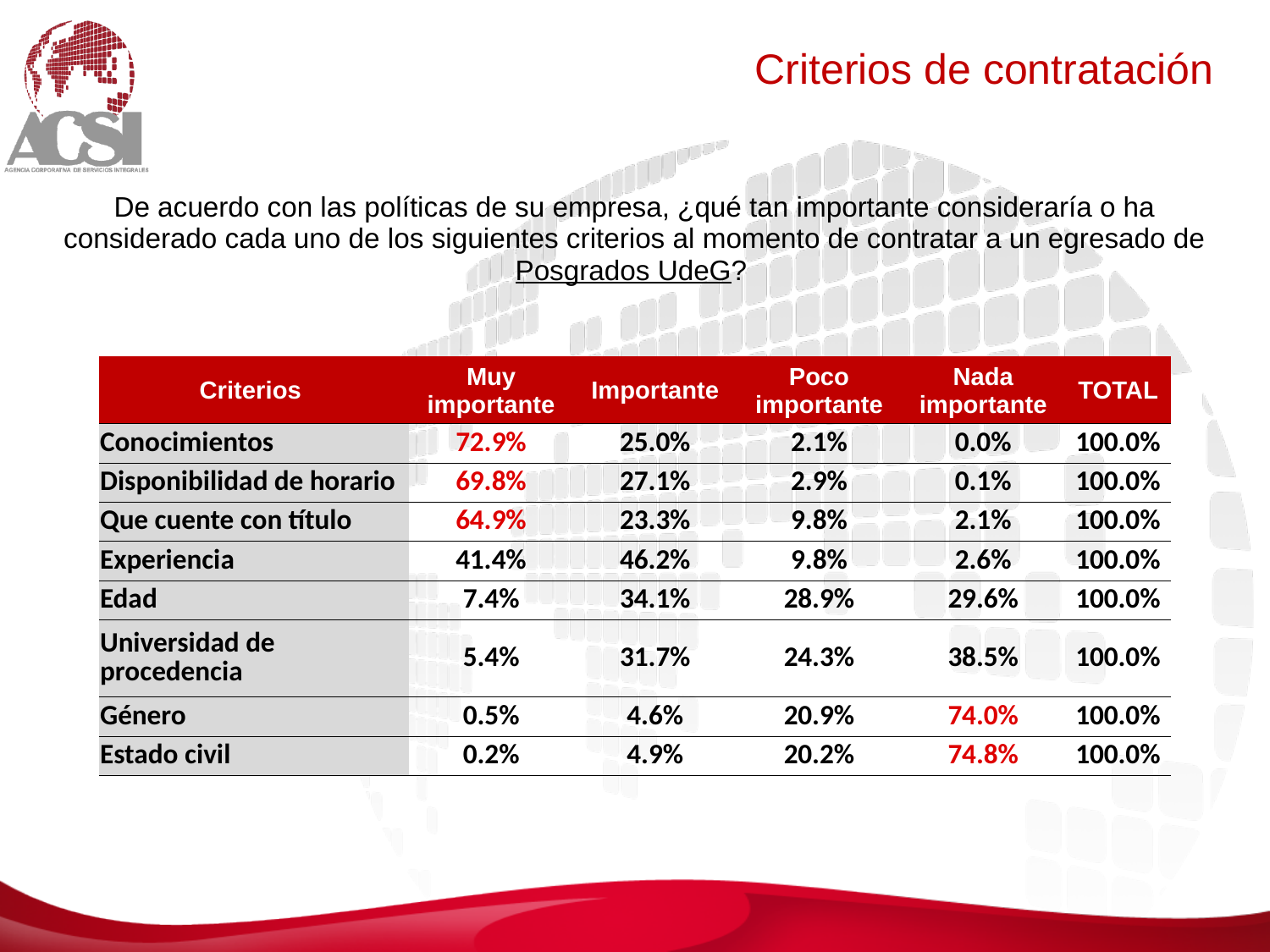

Criterios de contratación
De acuerdo con las políticas de su empresa, ¿qué tan importante consideraría o ha considerado cada uno de los siguientes criterios al momento de contratar a un egresado de Posgrados UdeG?
| Criterios | Muy importante | Importante | Poco importante | Nada importante | TOTAL |
| --- | --- | --- | --- | --- | --- |
| Conocimientos | 72.9% | 25.0% | 2.1% | 0.0% | 100.0% |
| Disponibilidad de horario | 69.8% | 27.1% | 2.9% | 0.1% | 100.0% |
| Que cuente con título | 64.9% | 23.3% | 9.8% | 2.1% | 100.0% |
| Experiencia | 41.4% | 46.2% | 9.8% | 2.6% | 100.0% |
| Edad | 7.4% | 34.1% | 28.9% | 29.6% | 100.0% |
| Universidad de procedencia | 5.4% | 31.7% | 24.3% | 38.5% | 100.0% |
| Género | 0.5% | 4.6% | 20.9% | 74.0% | 100.0% |
| Estado civil | 0.2% | 4.9% | 20.2% | 74.8% | 100.0% |